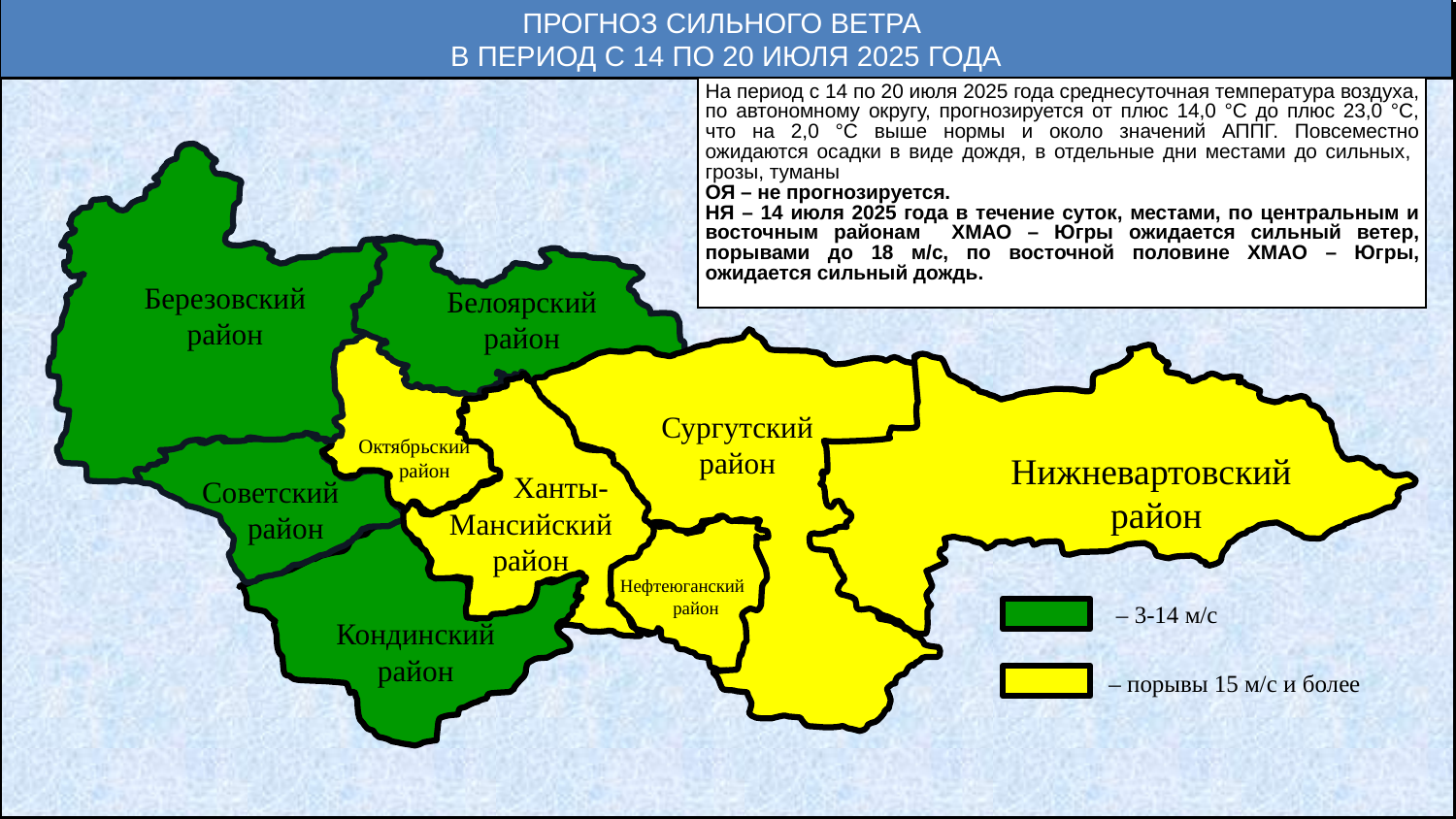

ПРОГНОЗ СИЛЬНОГО ВЕТРА
В ПЕРИОД С 14 ПО 20 ИЮЛЯ 2025 ГОДА

На период с 14 по 20 июля 2025 года среднесуточная температура воздуха, по автономному округу, прогнозируется от плюс 14,0 °С до плюс 23,0 °С, что на 2,0 °С выше нормы и около значений АППГ. Повсеместно ожидаются осадки в виде дождя, в отдельные дни местами до сильных,  грозы, туманы
ОЯ – не прогнозируется.
НЯ – 14 июля 2025 года в течение суток, местами, по центральным и восточным районам  ХМАО – Югры ожидается сильный ветер, порывами до 18 м/с, по восточной половине ХМАО – Югры, ожидается сильный дождь.

Березовский
район
Белоярский
район

 Сургутский
 район

Октябрьский
    район
          Нижневартовский
         район

        Ханты-Мансийский
район
Советский
    район

Кондинский
район
 Нефтеюганский
район
– 3-14 м/с

– порывы 15 м/с и более